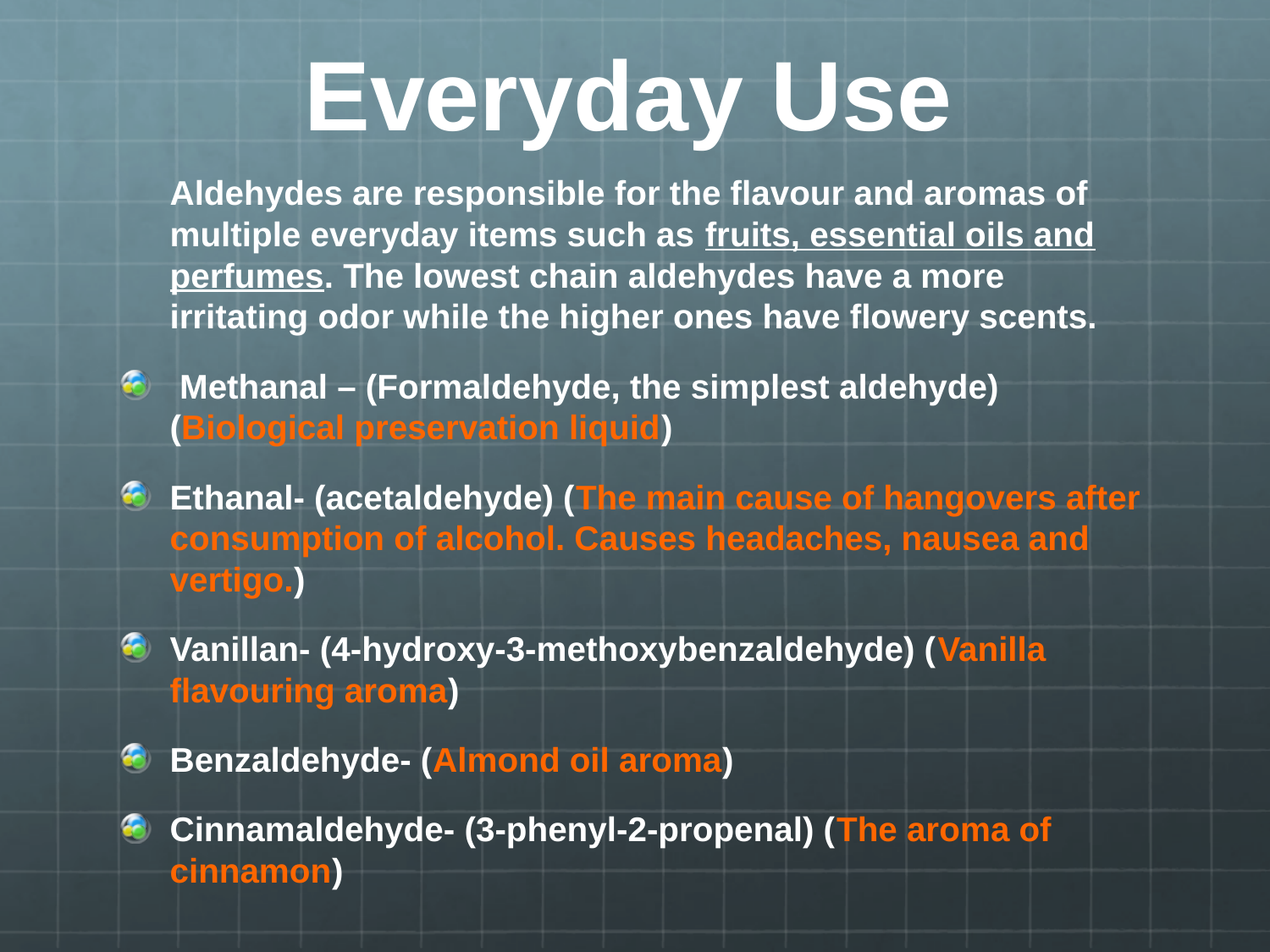

# Everyday Use
	Aldehydes are responsible for the flavour and aromas of multiple everyday items such as fruits, essential oils and perfumes. The lowest chain aldehydes have a more irritating odor while the higher ones have flowery scents.
 Methanal – (Formaldehyde, the simplest aldehyde) (Biological preservation liquid)
Ethanal- (acetaldehyde) (The main cause of hangovers after consumption of alcohol. Causes headaches, nausea and vertigo.)
Vanillan- (4-hydroxy-3-methoxybenzaldehyde) (Vanilla flavouring aroma)
Benzaldehyde- (Almond oil aroma)
Cinnamaldehyde- (3-phenyl-2-propenal) (The aroma of cinnamon)